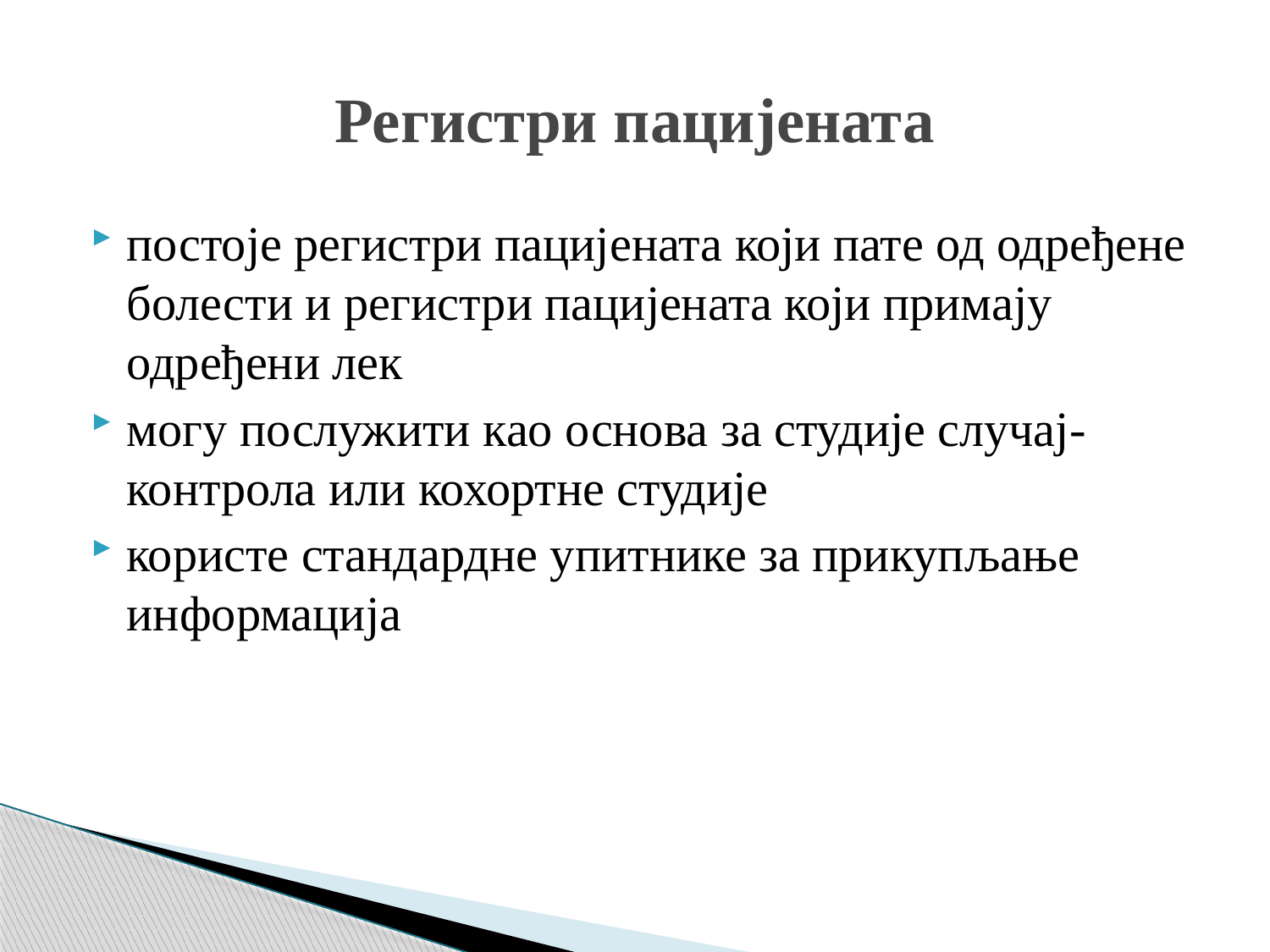

# Регистри пацијената
постоје регистри пацијената који пате од одређене болести и регистри пацијената који примају одређени лек
могу послужити као основа за студије случај-контрола или кохортне студије
користе стандардне упитнике за прикупљање информација